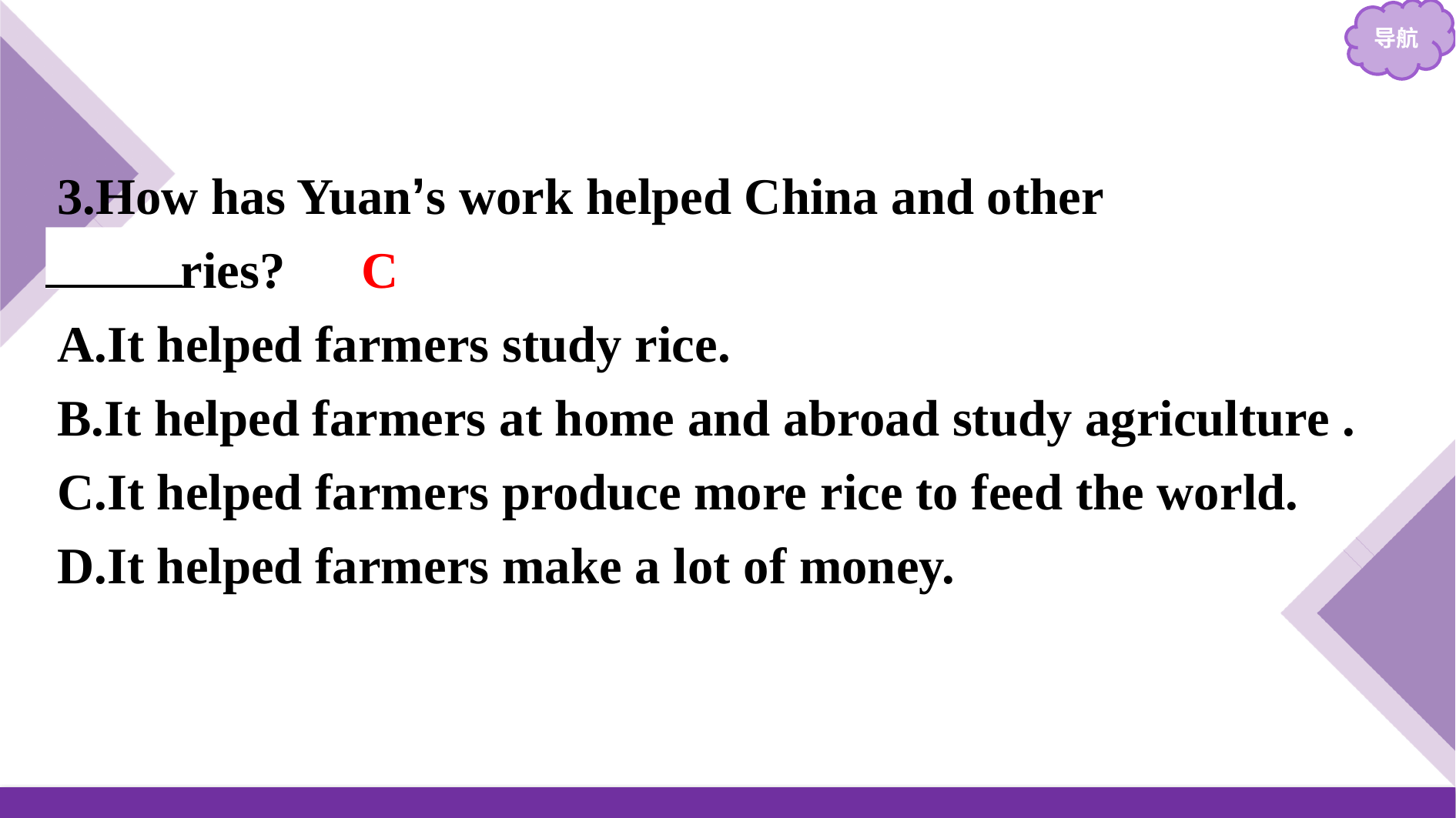

3.How has Yuan’s work helped China and other countries?　C
A.It helped farmers study rice.
B.It helped farmers at home and abroad study agriculture .
C.It helped farmers produce more rice to feed the world.
D.It helped farmers make a lot of money.